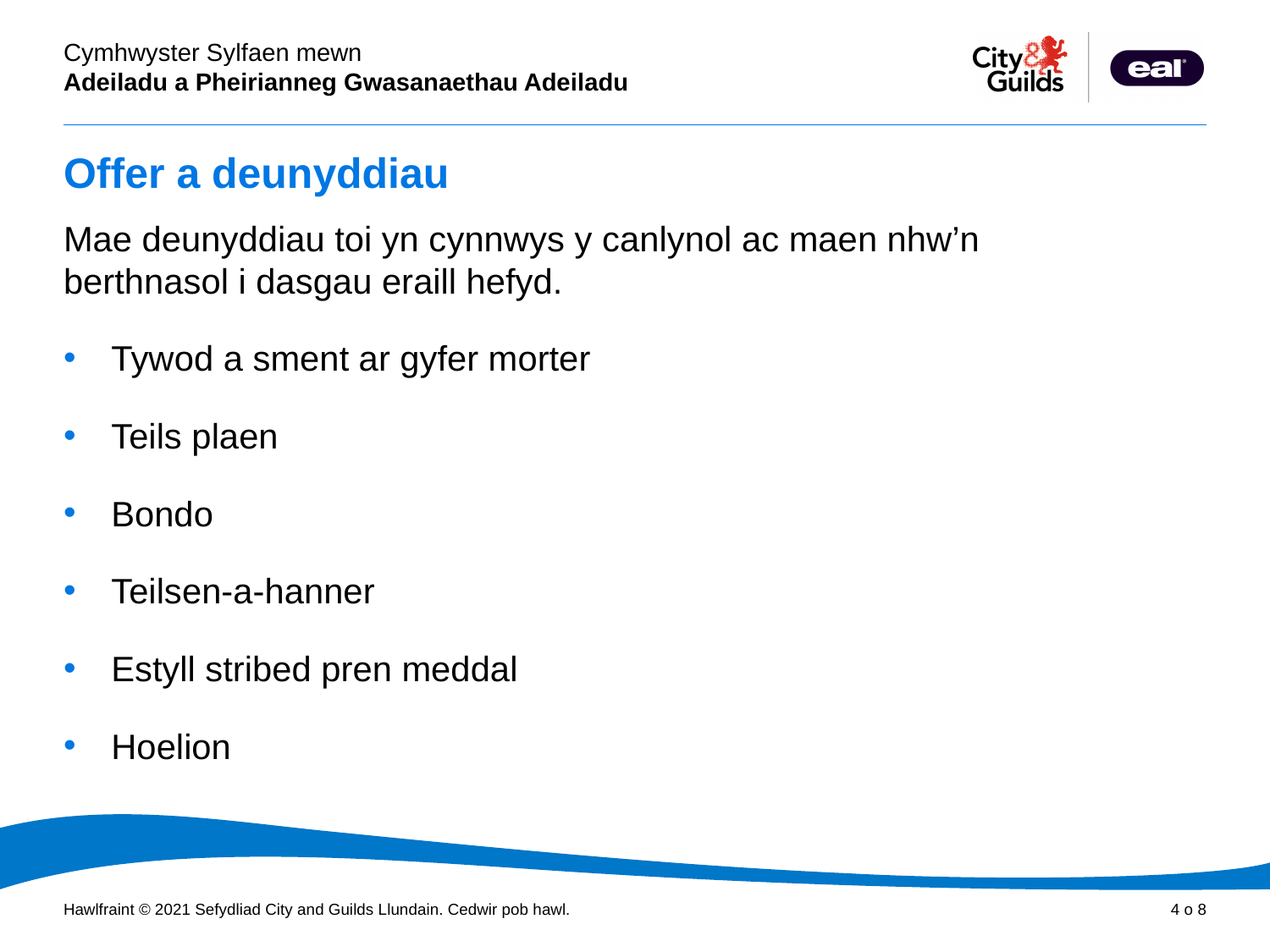

# Offer a deunyddiau
Mae deunyddiau toi yn cynnwys y canlynol ac maen nhw’n berthnasol i dasgau eraill hefyd.
Tywod a sment ar gyfer morter
Teils plaen
Bondo
Teilsen-a-hanner
Estyll stribed pren meddal
Hoelion